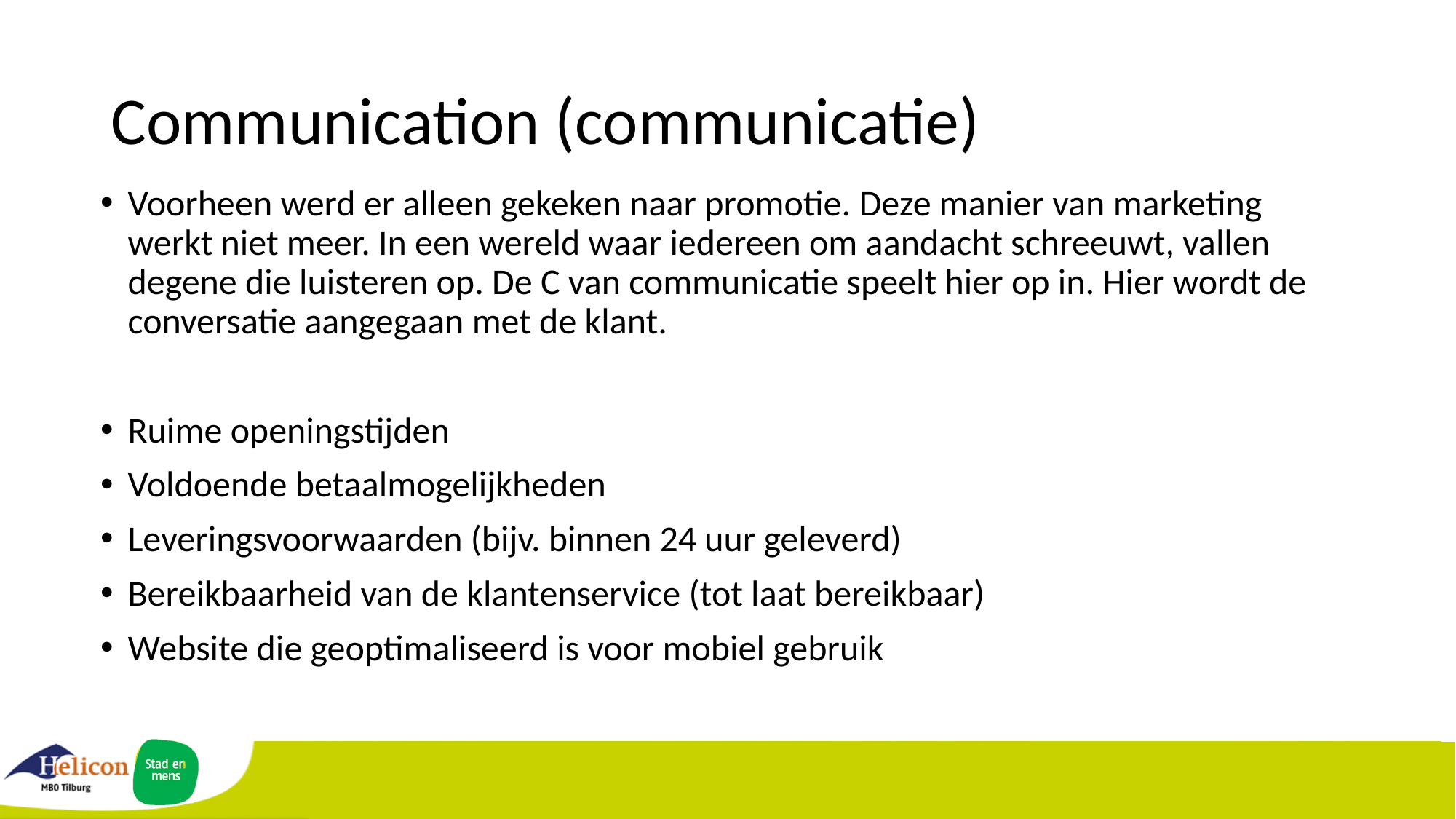

# Communication (communicatie)
Voorheen werd er alleen gekeken naar promotie. Deze manier van marketing werkt niet meer. In een wereld waar iedereen om aandacht schreeuwt, vallen degene die luisteren op. De C van communicatie speelt hier op in. Hier wordt de conversatie aangegaan met de klant.

Ruime openingstijden
Voldoende betaalmogelijkheden
Leveringsvoorwaarden (bijv. binnen 24 uur geleverd)
Bereikbaarheid van de klantenservice (tot laat bereikbaar)
Website die geoptimaliseerd is voor mobiel gebruik